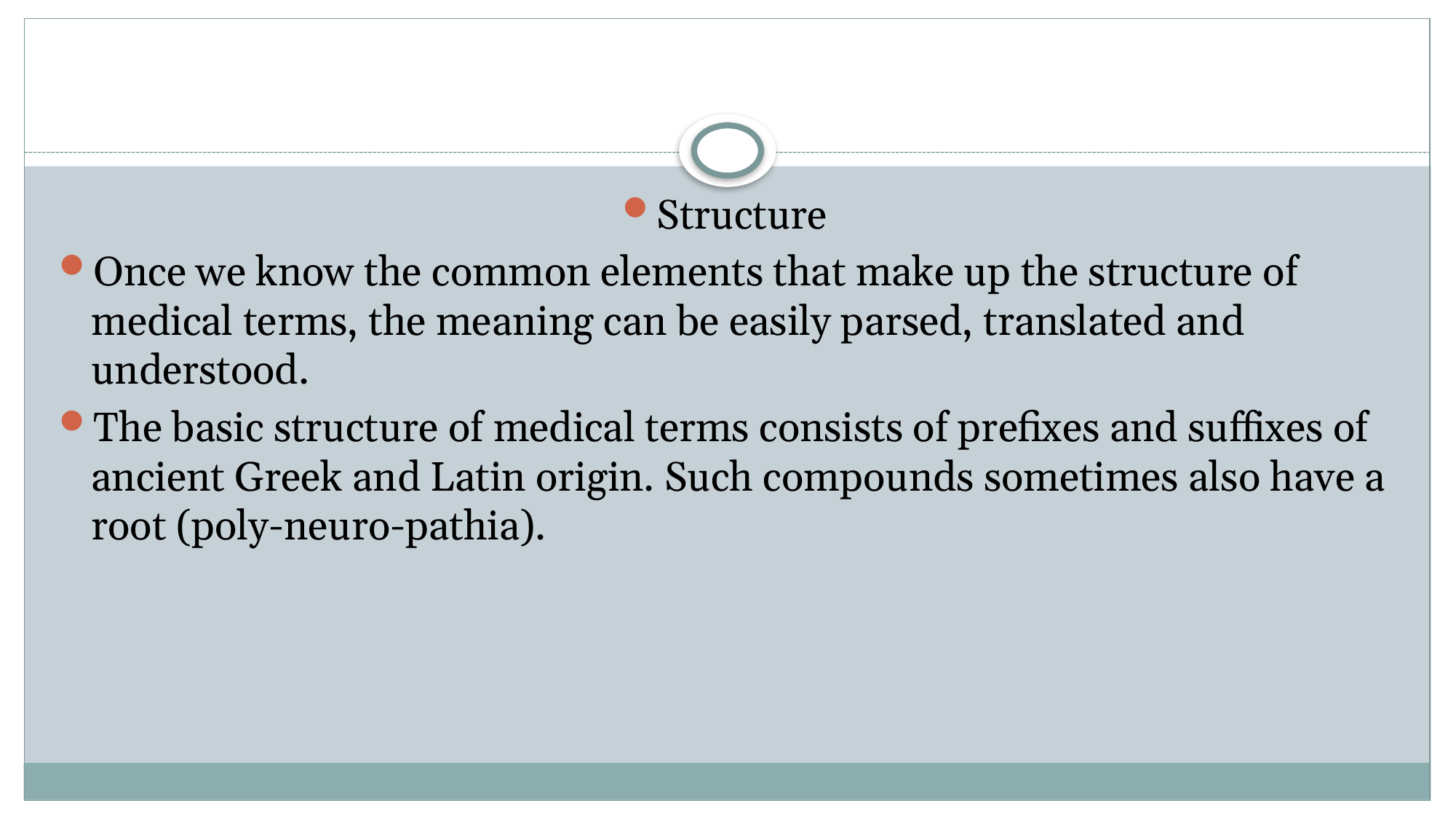

#
Structure
Once we know the common elements that make up the structure of medical terms, the meaning can be easily parsed, translated and understood.
The basic structure of medical terms consists of prefixes and suffixes of ancient Greek and Latin origin. Such compounds sometimes also have a root (poly-neuro-pathia).